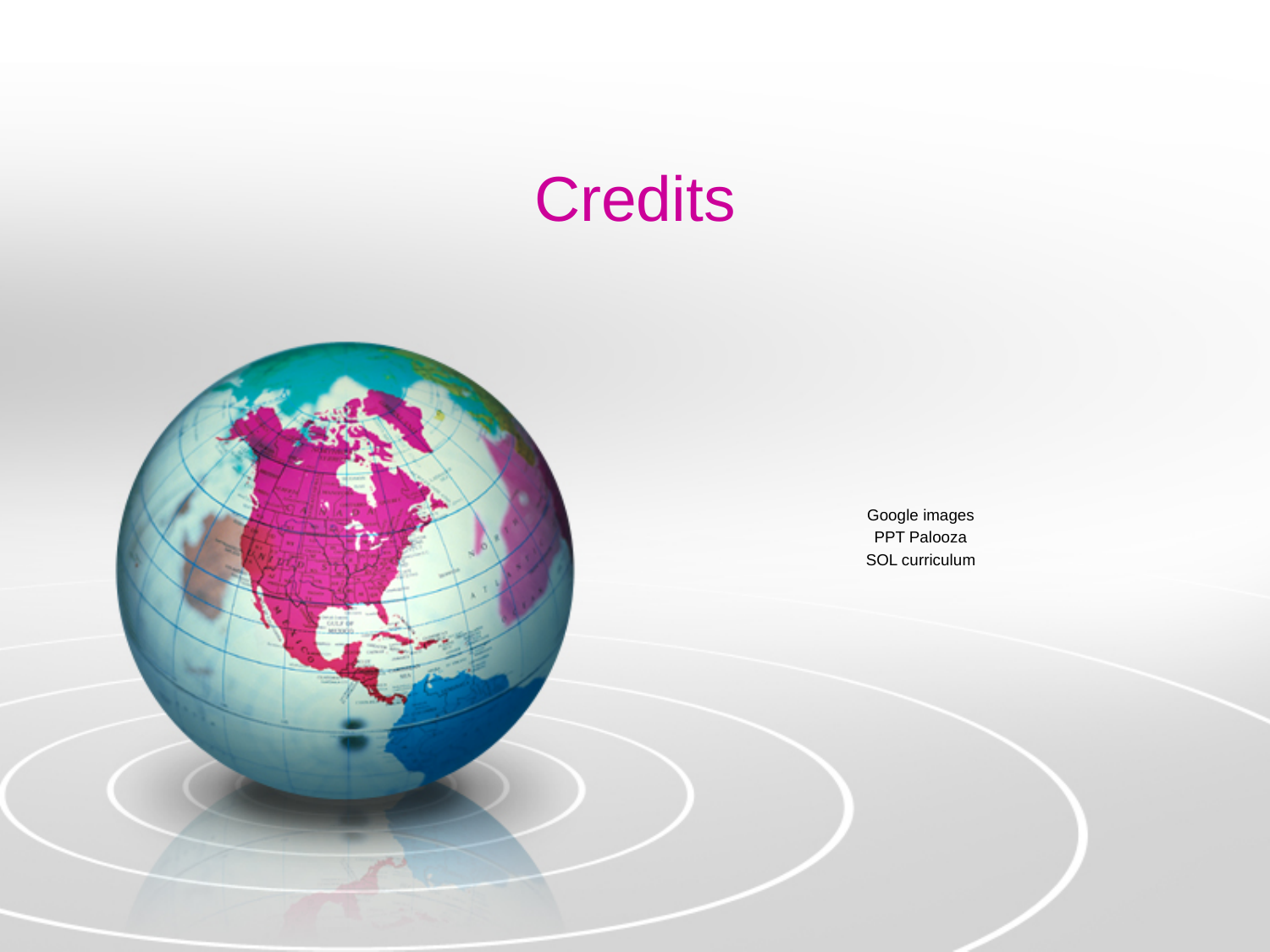

# Credits
Google images
PPT Palooza
SOL curriculum